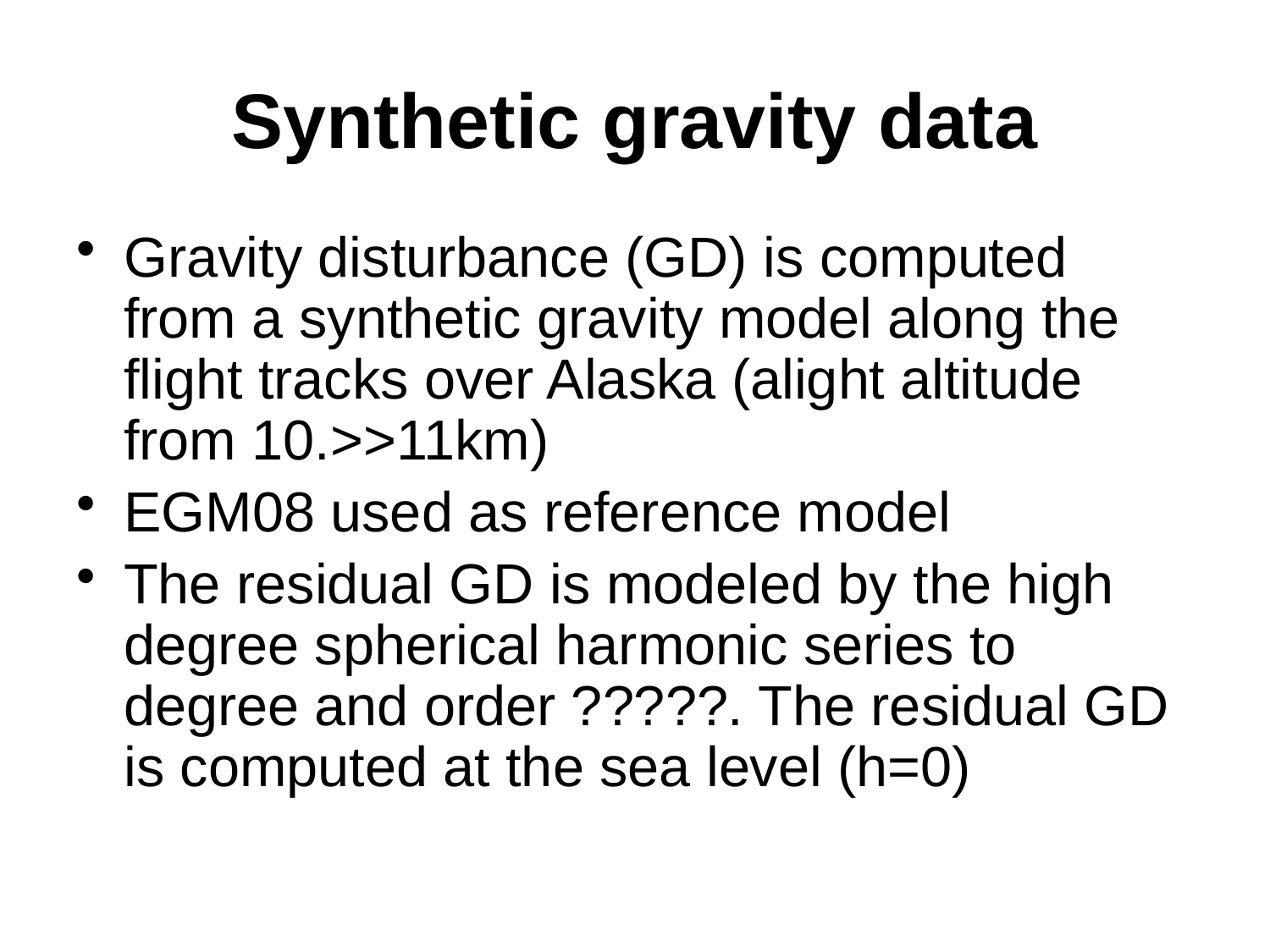

# Synthetic gravity data
Gravity disturbance (GD) is computed from a synthetic gravity model along the flight tracks over Alaska (alight altitude from 10.>>11km)
EGM08 used as reference model
The residual GD is modeled by the high degree spherical harmonic series to degree and order ?????. The residual GD is computed at the sea level (h=0)